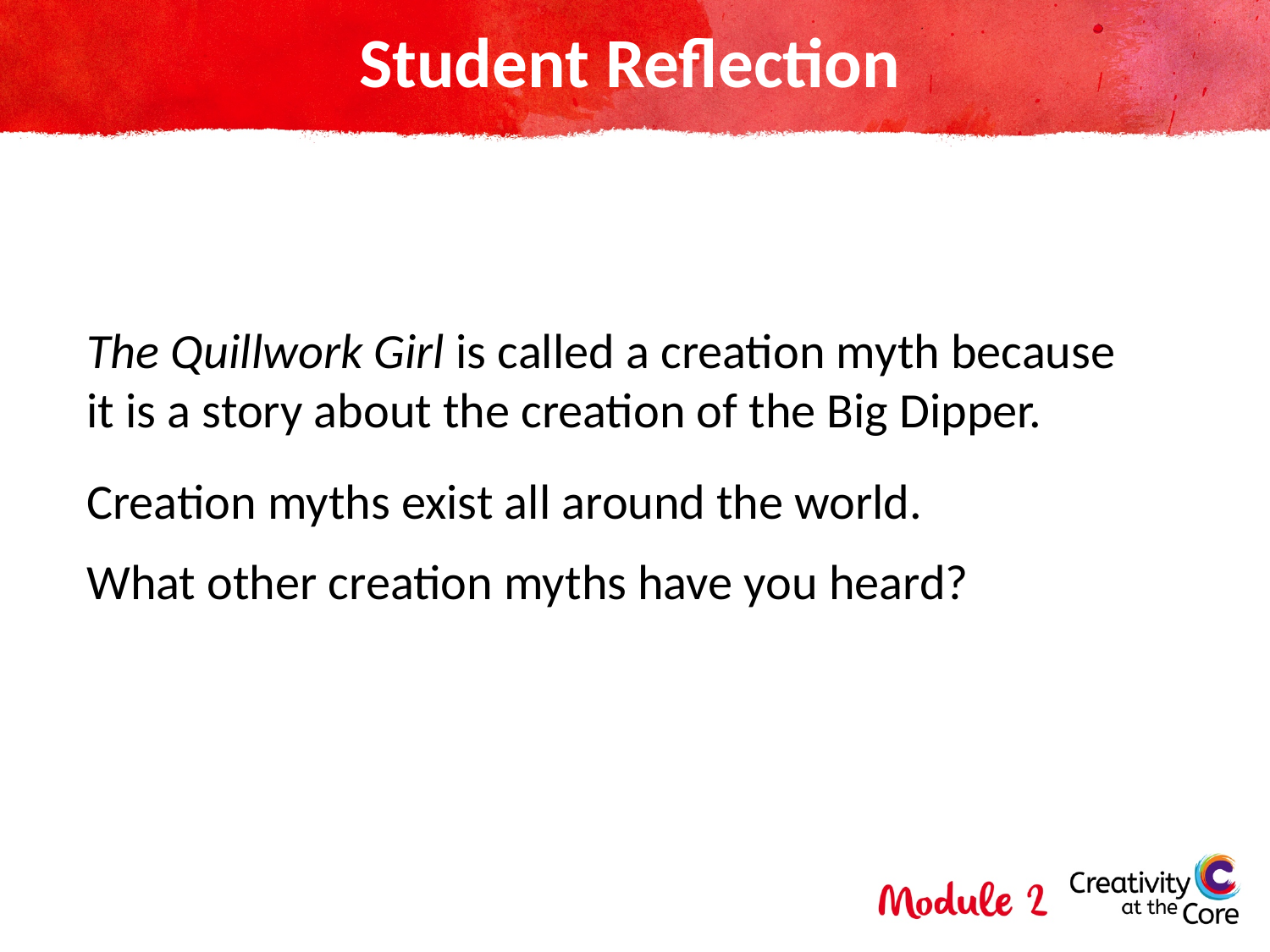

# Student Reflection

The Quillwork Girl is called a creation myth because it is a story about the creation of the Big Dipper.
Creation myths exist all around the world.
What other creation myths have you heard?